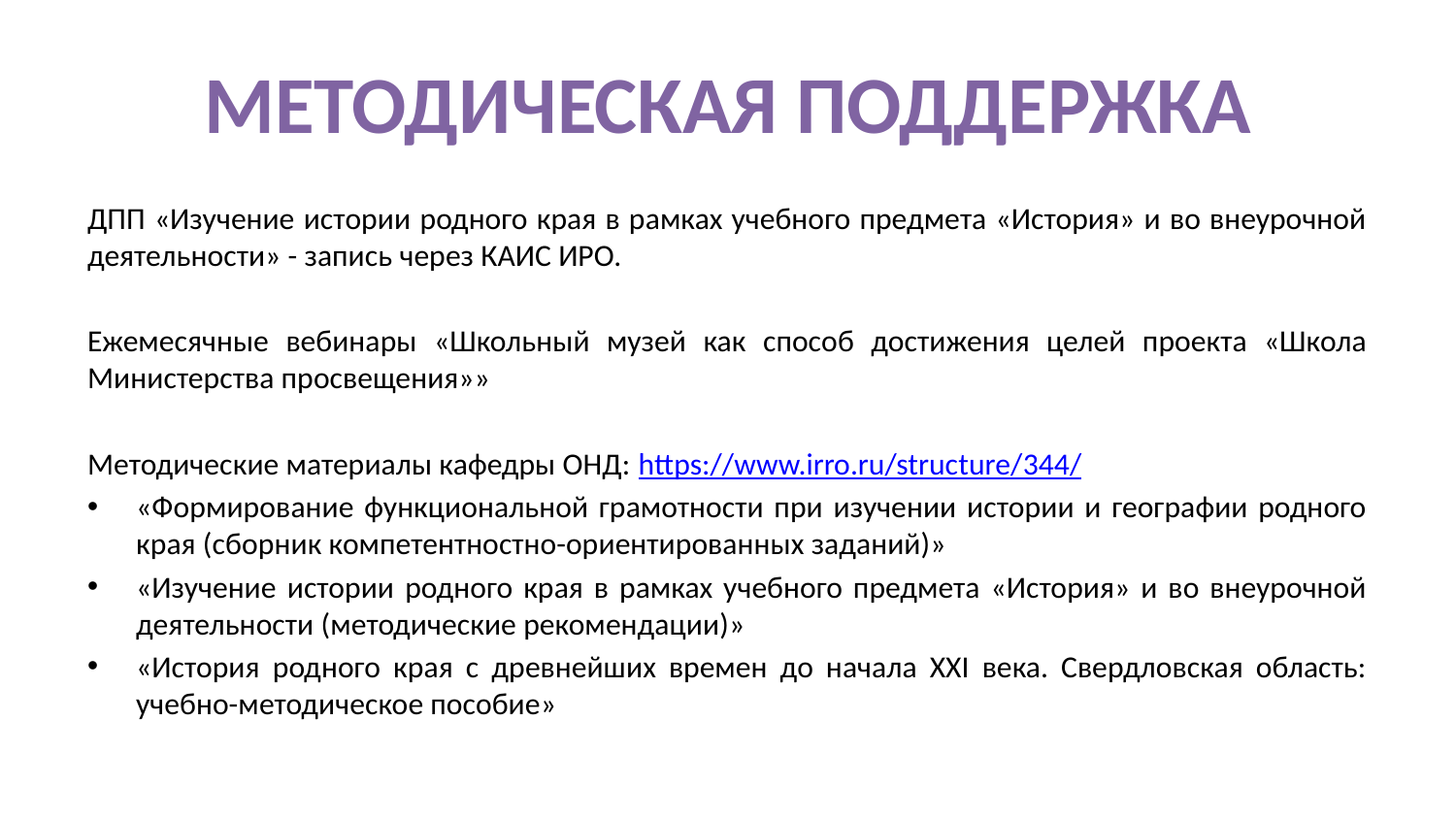

# МЕТОДИЧЕСКАЯ ПОДДЕРЖКА
ДПП «Изучение истории родного края в рамках учебного предмета «История» и во внеурочной деятельности» - запись через КАИС ИРО.

Ежемесячные вебинары «Школьный музей как способ достижения целей проекта «Школа Министерства просвещения»»

Методические материалы кафедры ОНД: https://www.irro.ru/structure/344/
«Формирование функциональной грамотности при изучении истории и географии родного края (сборник компетентностно-ориентированных заданий)»
«Изучение истории родного края в рамках учебного предмета «История» и во внеурочной деятельности (методические рекомендации)»
«История родного края с древнейших времен до начала XXI века. Свердловская область: учебно-методическое пособие»